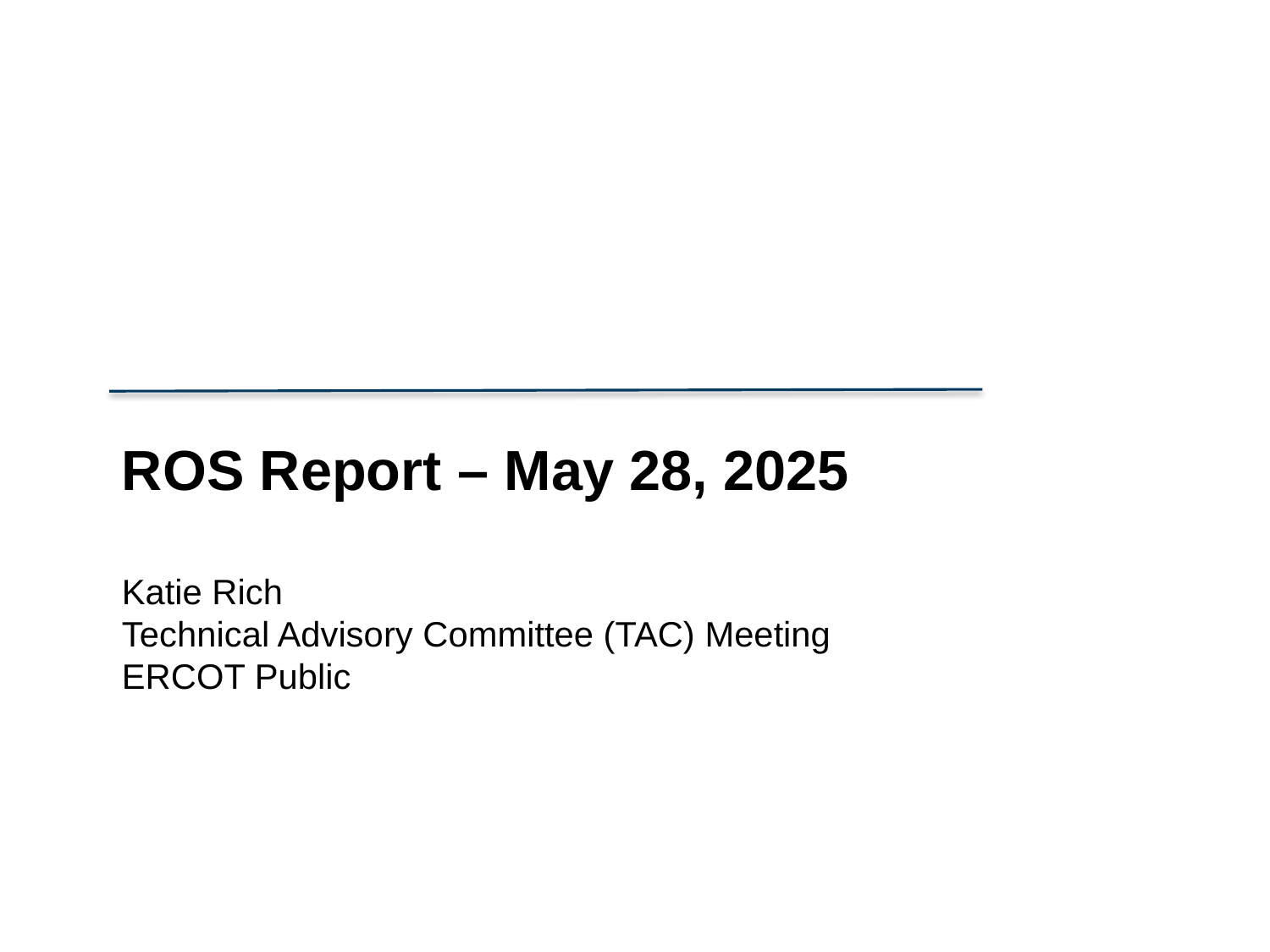

ROS Report – May 28, 2025

Katie Rich
Technical Advisory Committee (TAC) Meeting
ERCOT Public